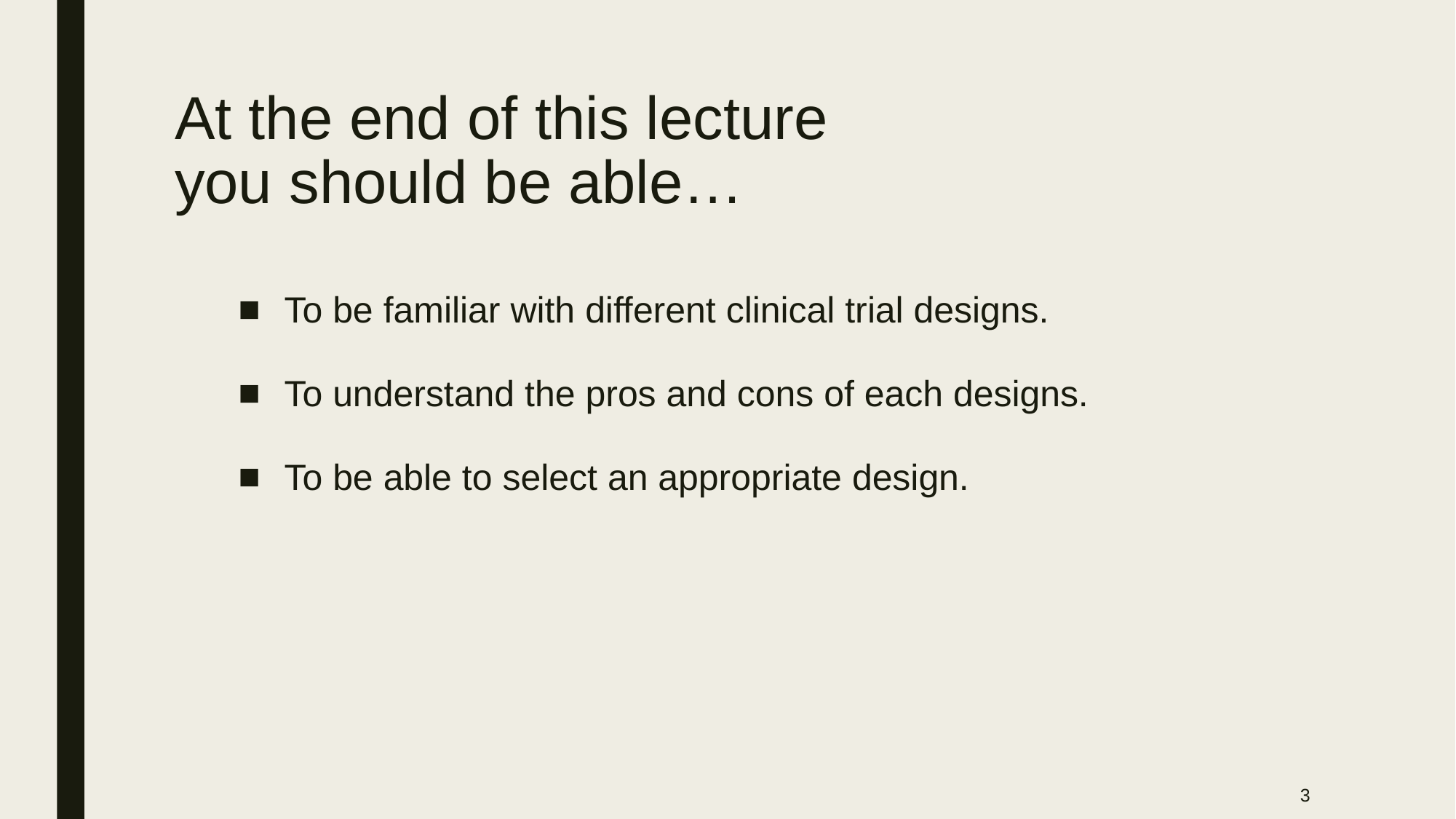

# At the end of this lecture you should be able…
To be familiar with different clinical trial designs.
To understand the pros and cons of each designs.
To be able to select an appropriate design.
3